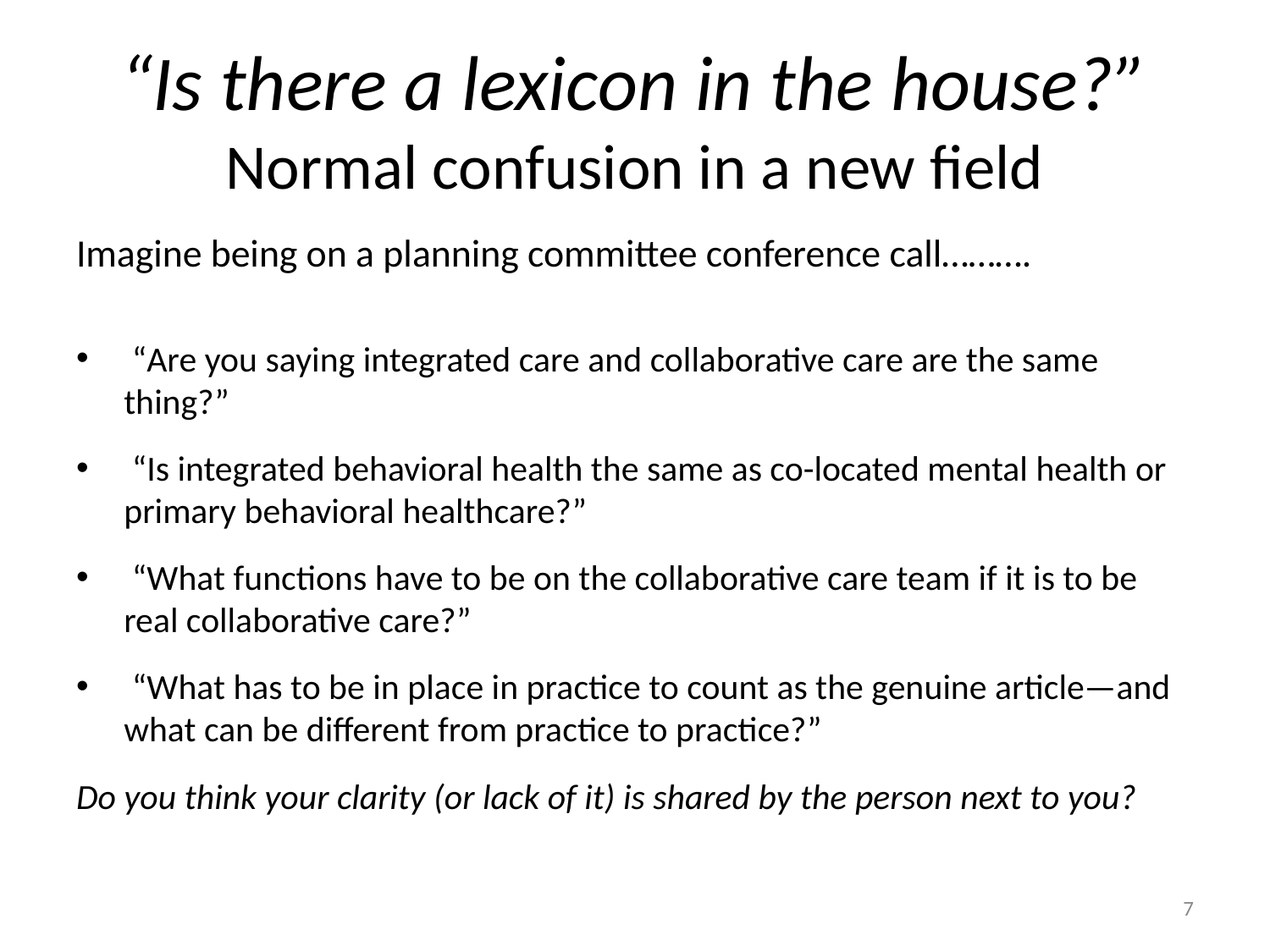

# “Is there a lexicon in the house?” Normal confusion in a new field
Imagine being on a planning committee conference call……….

 “Are you saying integrated care and collaborative care are the same thing?”
 “Is integrated behavioral health the same as co-located mental health or primary behavioral healthcare?”
 “What functions have to be on the collaborative care team if it is to be real collaborative care?”
 “What has to be in place in practice to count as the genuine article—and what can be different from practice to practice?”
Do you think your clarity (or lack of it) is shared by the person next to you?

7